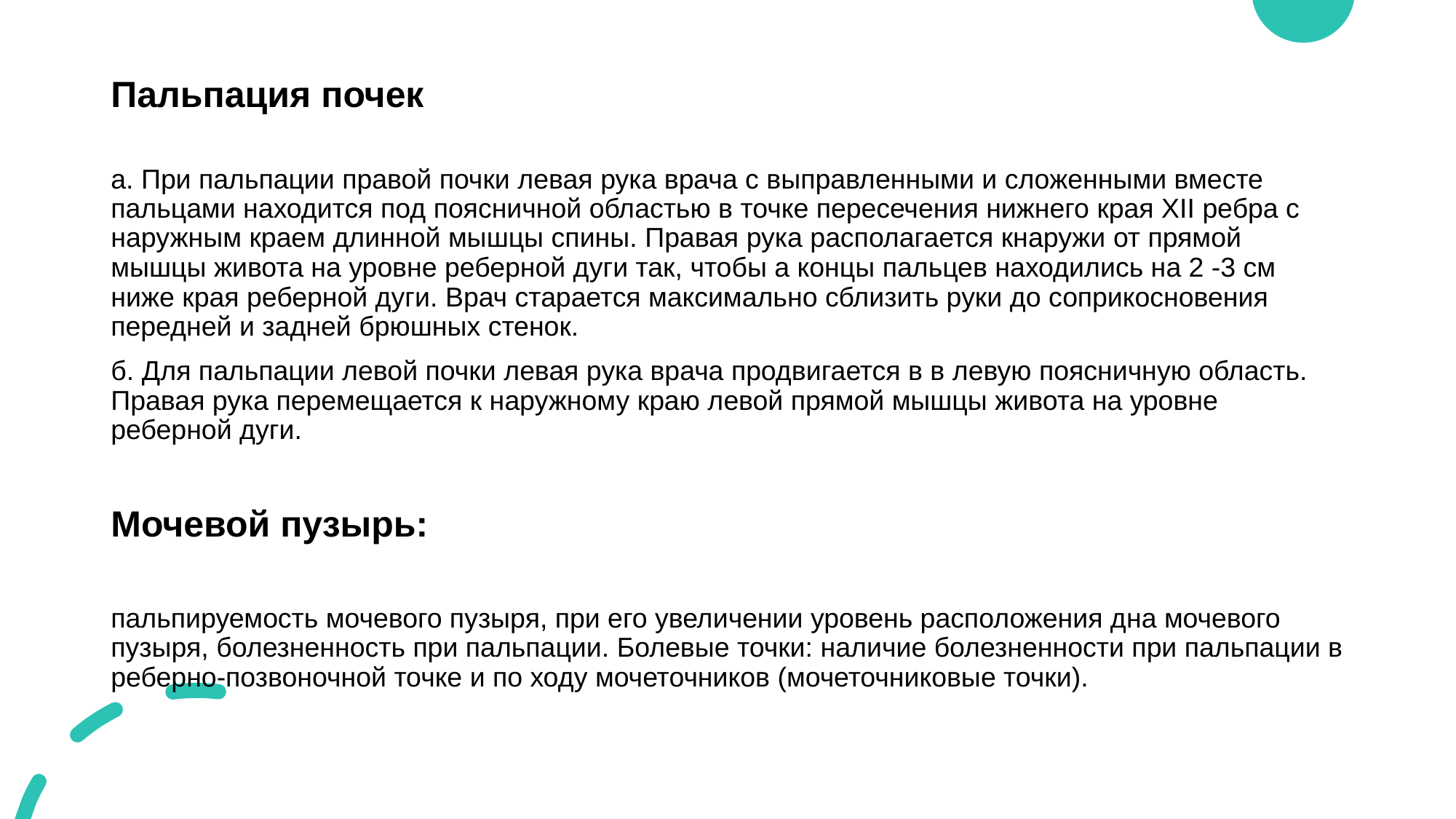

# Пальпация почек
а. При пальпации правой почки левая рука врача с выправленными и сложенными вместе пальцами находится под поясничной областью в точке пересечения нижнего края XII ребра с наружным краем длинной мышцы спины. Правая рука располагается кнаружи от прямой мышцы живота на уровне реберной дуги так, чтобы а концы пальцев находились на 2 -3 см ниже края реберной дуги. Врач старается максимально сблизить руки до соприкосновения передней и задней брюшных стенок.
б. Для пальпации левой почки левая рука врача продвигается в в левую поясничную область. Правая рука перемещается к наружному краю левой прямой мышцы живота на уровне реберной дуги.

Мочевой пузырь:

пальпируемость мочевого пузыря, при его увеличении уровень расположения дна мочевого пузыря, болезненность при пальпации. Болевые точки: наличие болезненности при пальпации в реберно-позвоночной точке и по ходу мочеточников (мочеточниковые точки).